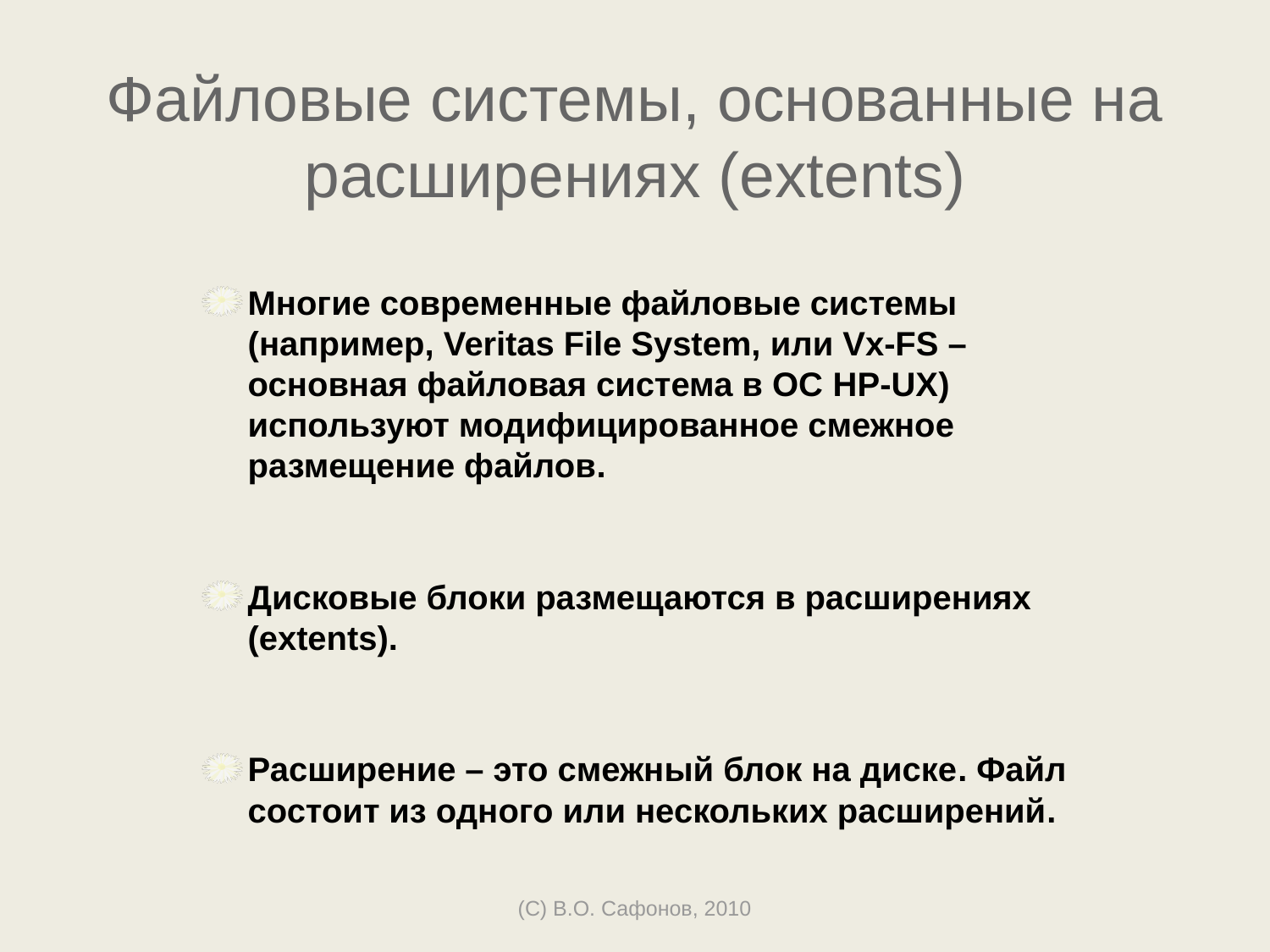

# Файловые системы, основанные на расширениях (extents)
Многие современные файловые системы (например, Veritas File System, или Vx-FS – основная файловая система в ОС HP-UX) используют модифицированное смежное размещение файлов.

Дисковые блоки размещаются в расширениях (extents).

Расширение – это смежный блок на диске. Файл состоит из одного или нескольких расширений.

(C) В.О. Сафонов, 2010